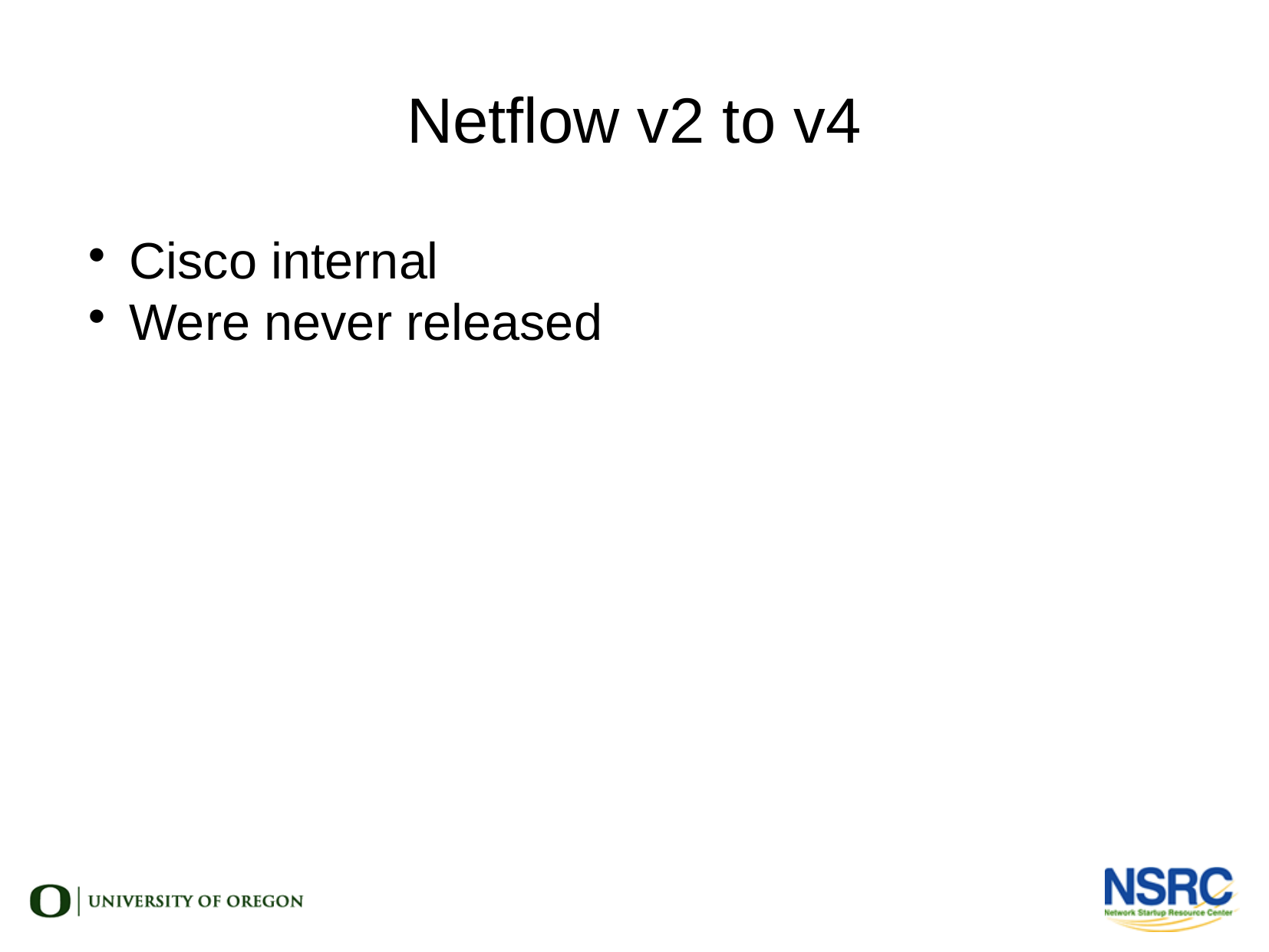

Netflow v2 to v4
Cisco internal
Were never released